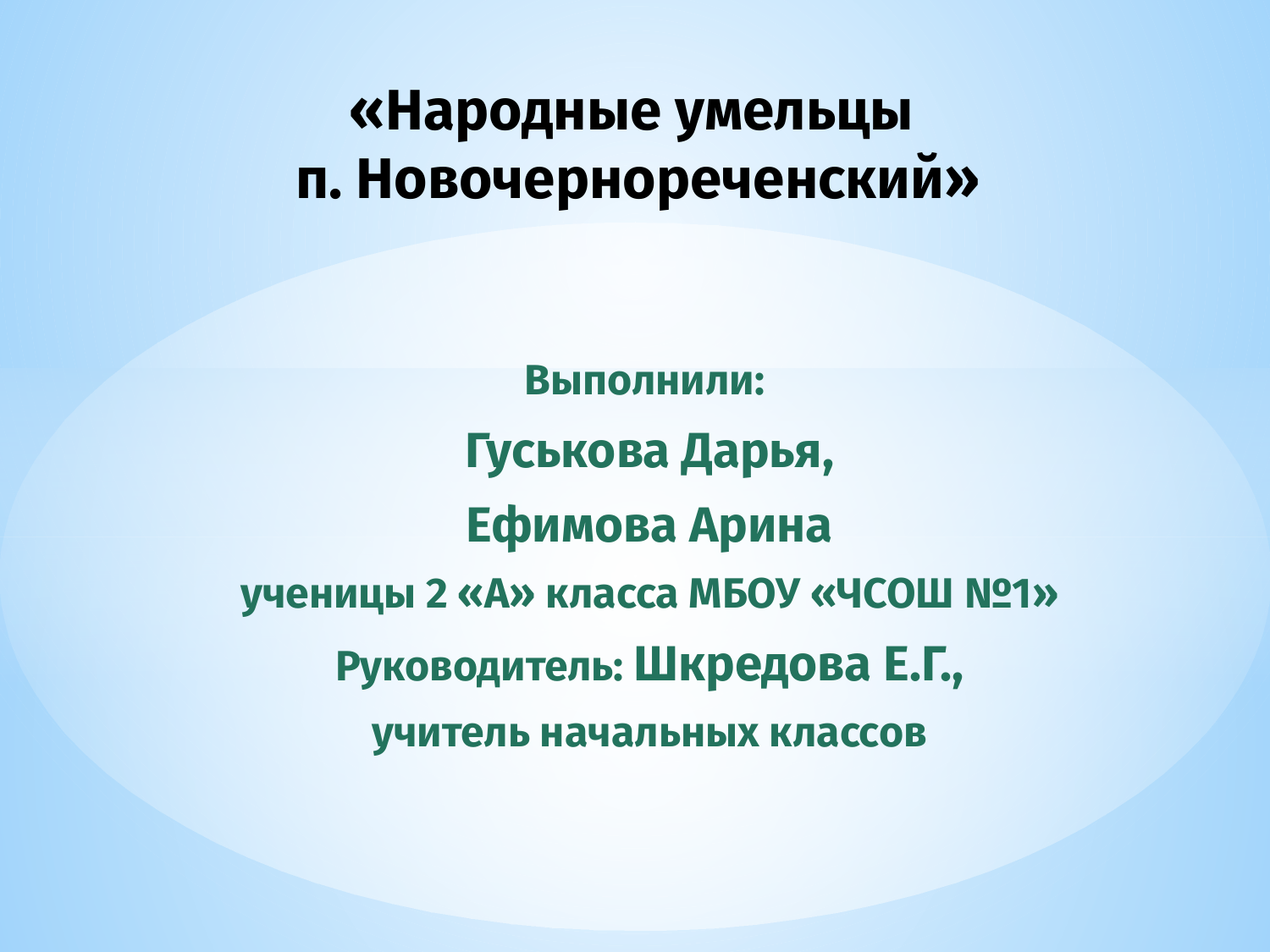

# «Народные умельцы п. Новочернореченский»
Выполнили:
Гуськова Дарья,
Ефимова Арина
ученицы 2 «А» класса МБОУ «ЧСОШ №1»
Руководитель: Шкредова Е.Г.,
учитель начальных классов